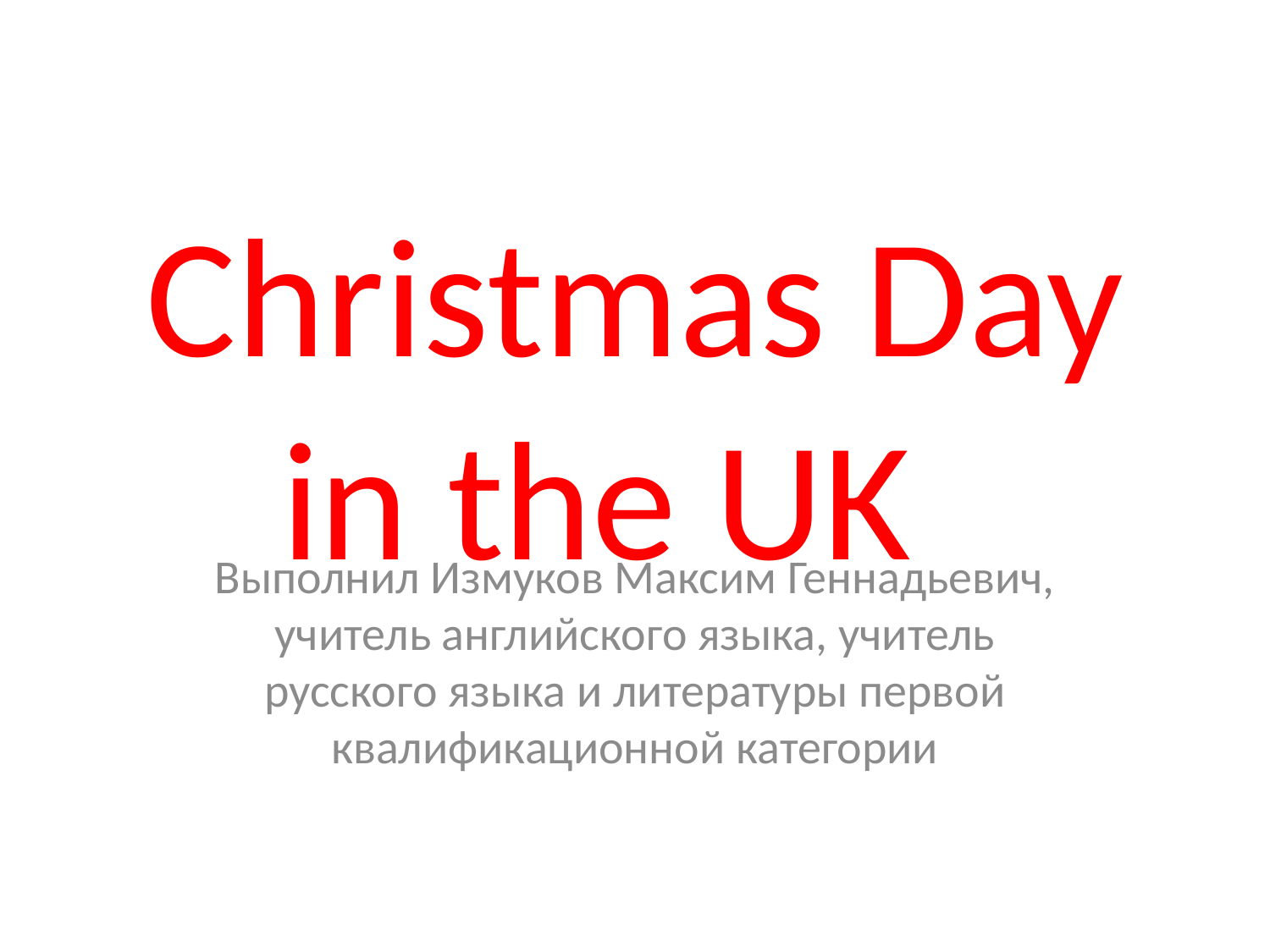

# Сhristmas Day in the UK
Выполнил Измуков Максим Геннадьевич, учитель английского языка, учитель русского языка и литературы первой квалификационной категории